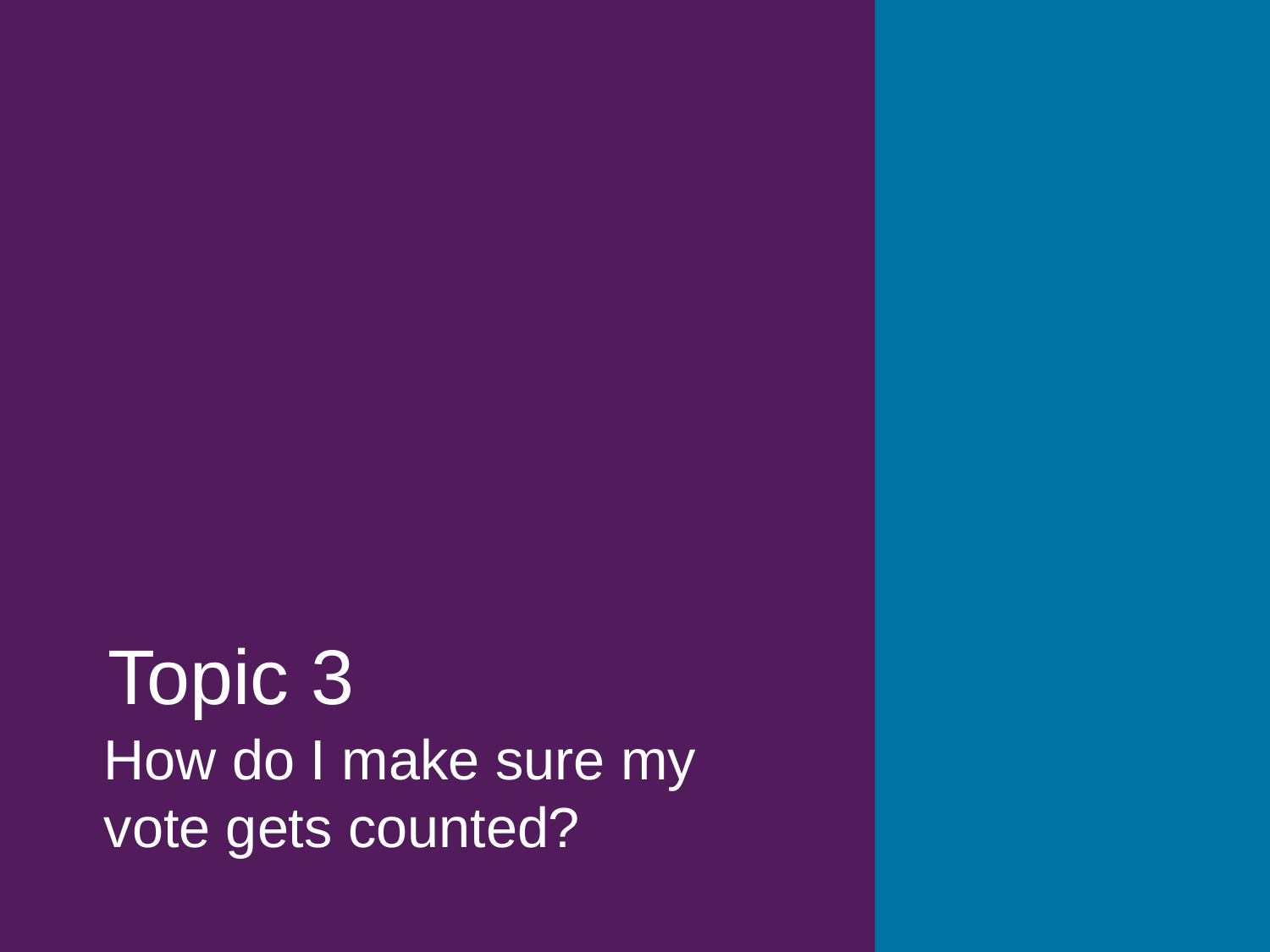

Topic 3
How do I make sure my
vote gets counted?